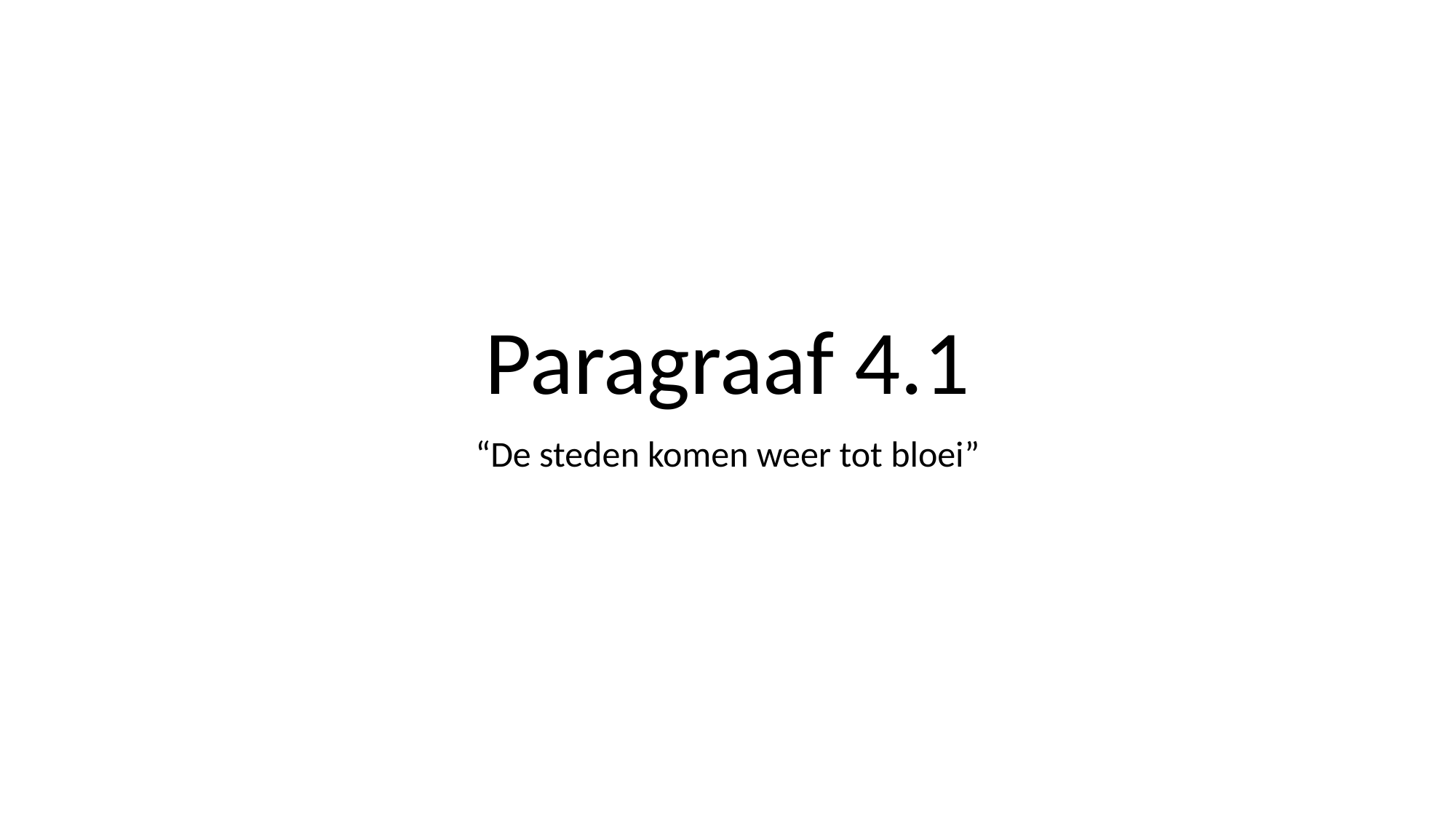

# Paragraaf 4.1
“De steden komen weer tot bloei”